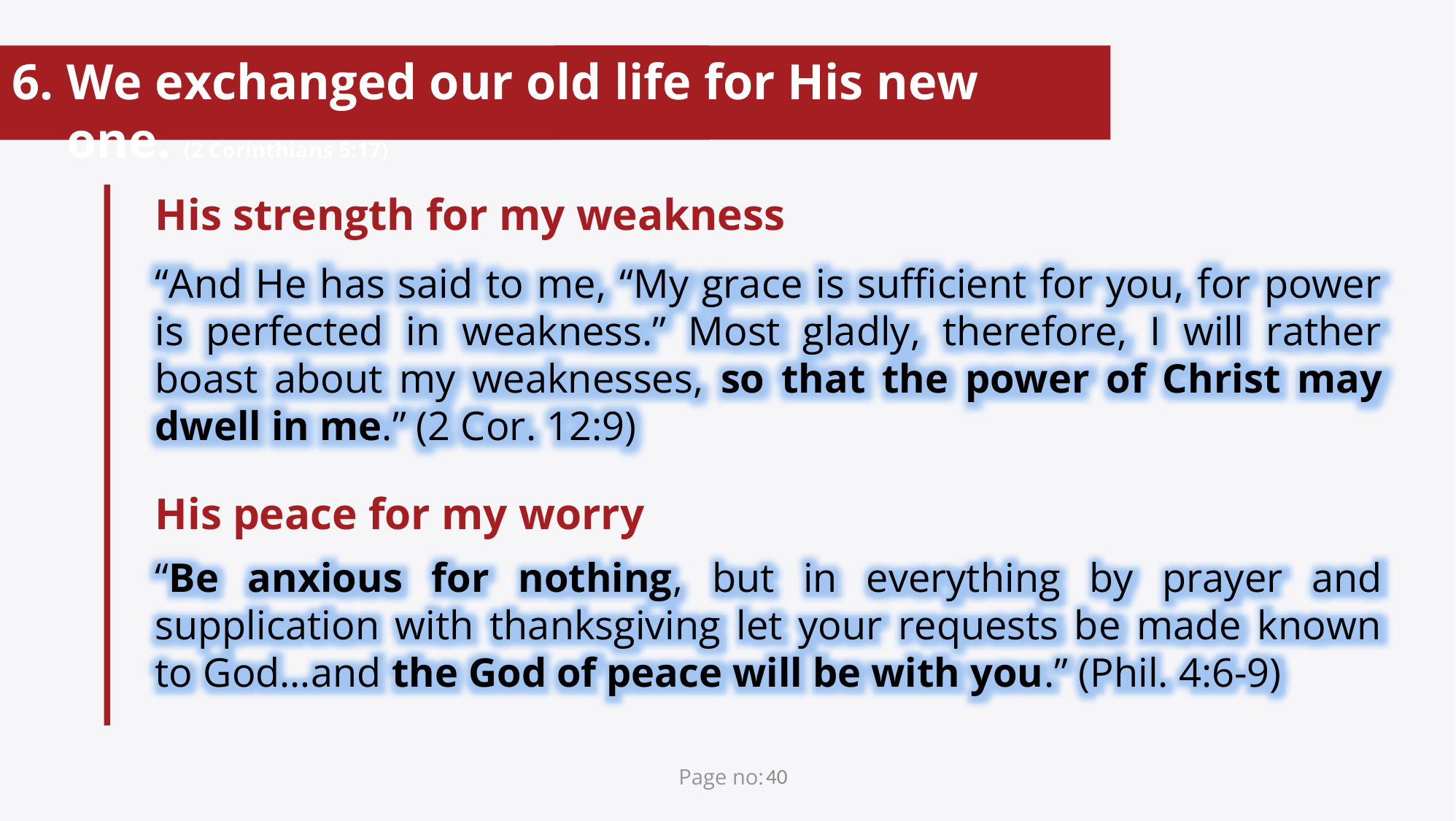

We exchanged our old life for His new one. (2 Corinthians 5:17)

His strength for my weakness
“And He has said to me, “My grace is sufficient for you, for power is perfected in weakness.” Most gladly, therefore, I will rather boast about my weaknesses, so that the power of Christ may dwell in me.” (2 Cor. 12:9)
His peace for my worry
“Be anxious for nothing, but in everything by prayer and supplication with thanksgiving let your requests be made known to God…and the God of peace will be with you.” (Phil. 4:6-9)